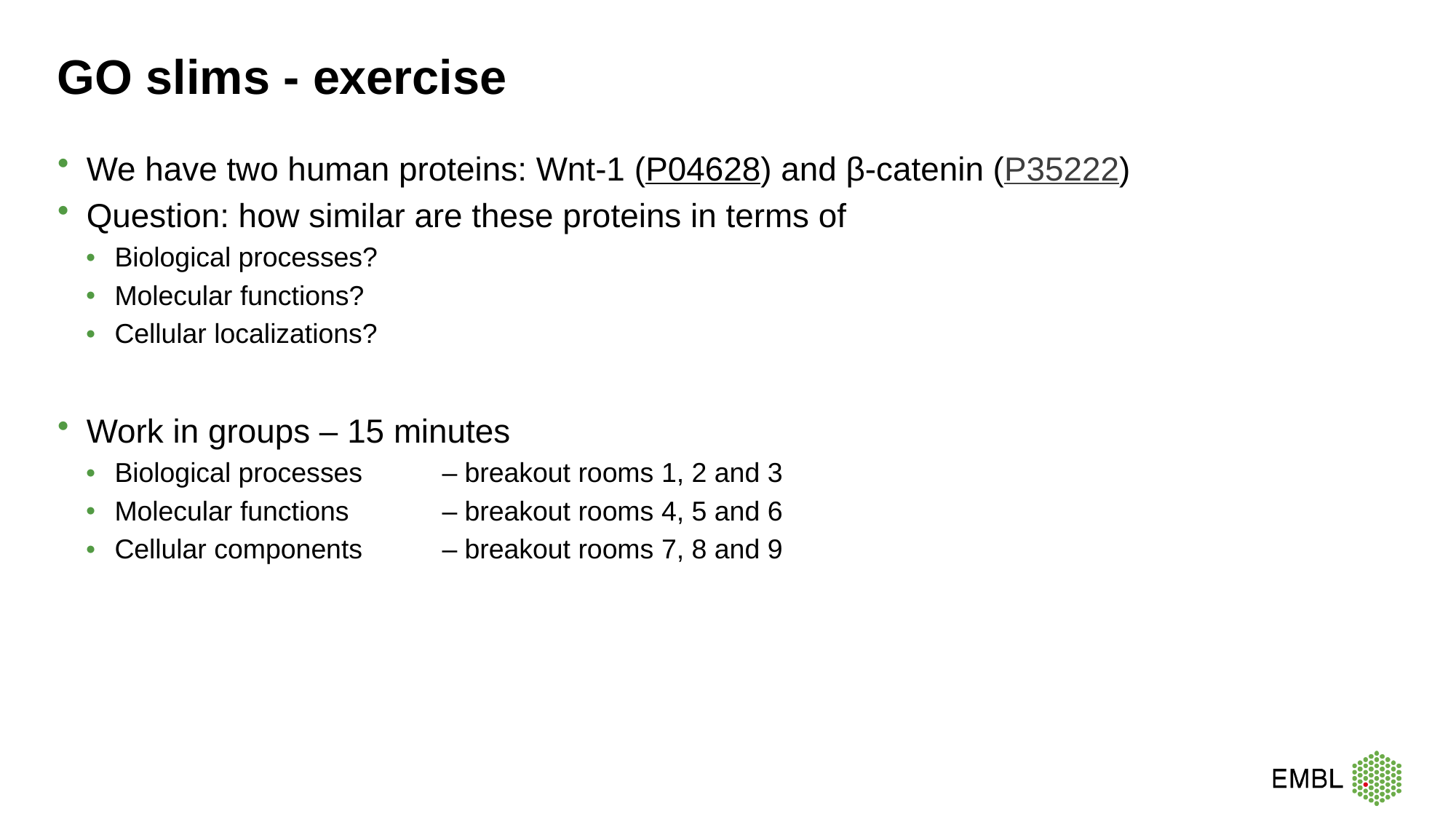

# GO slims - exercise
We have two human proteins: Wnt-1 (P04628) and β-catenin (P35222)
Question: how similar are these proteins in terms of
Biological processes?
Molecular functions?
Cellular localizations?

Work in groups – 15 minutes
Biological processes	– breakout rooms 1, 2 and 3
Molecular functions	– breakout rooms 4, 5 and 6
Cellular components	– breakout rooms 7, 8 and 9